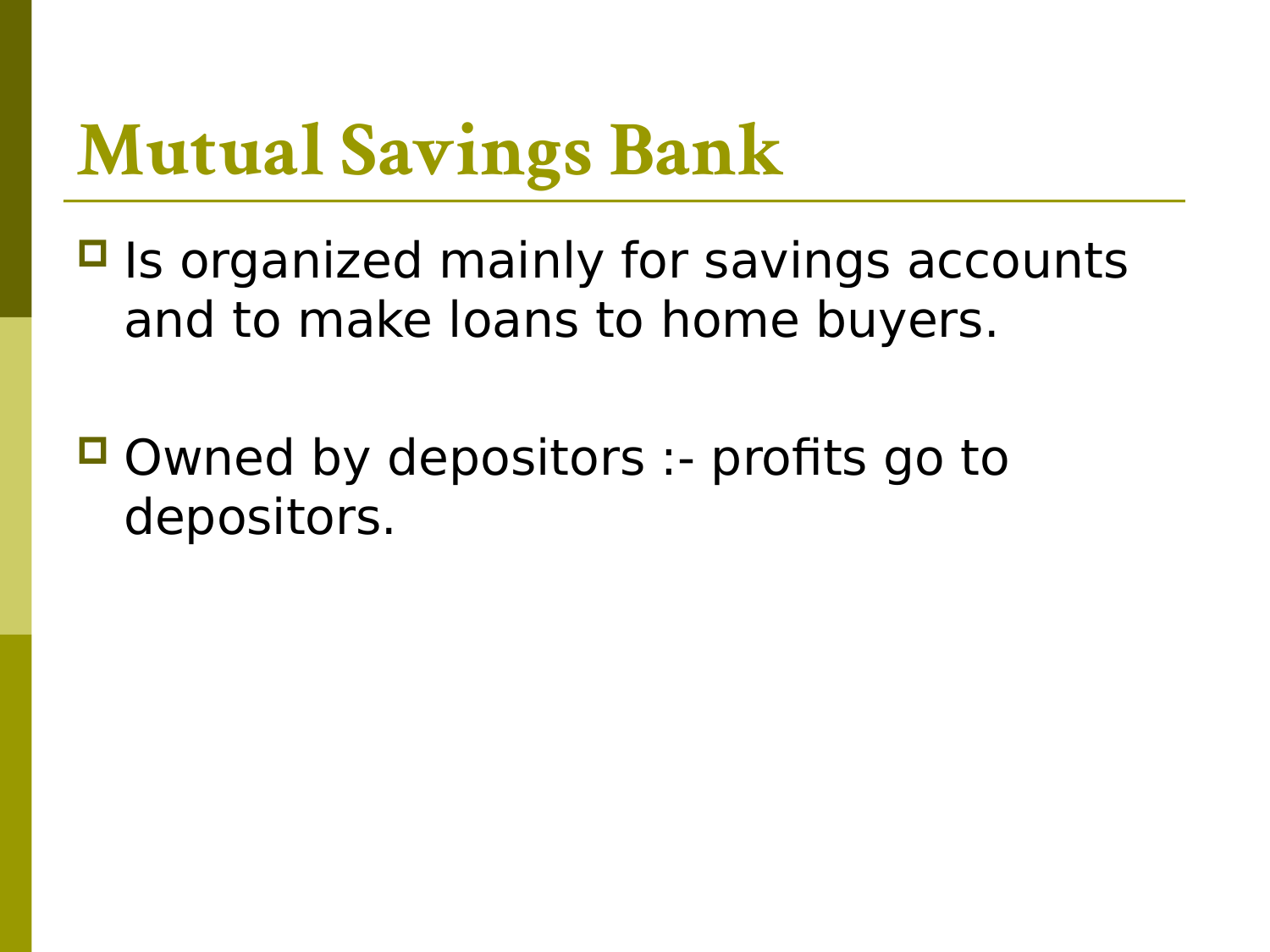

# Mutual Savings Bank
Is organized mainly for savings accounts and to make loans to home buyers.

Owned by depositors :- profits go to depositors.